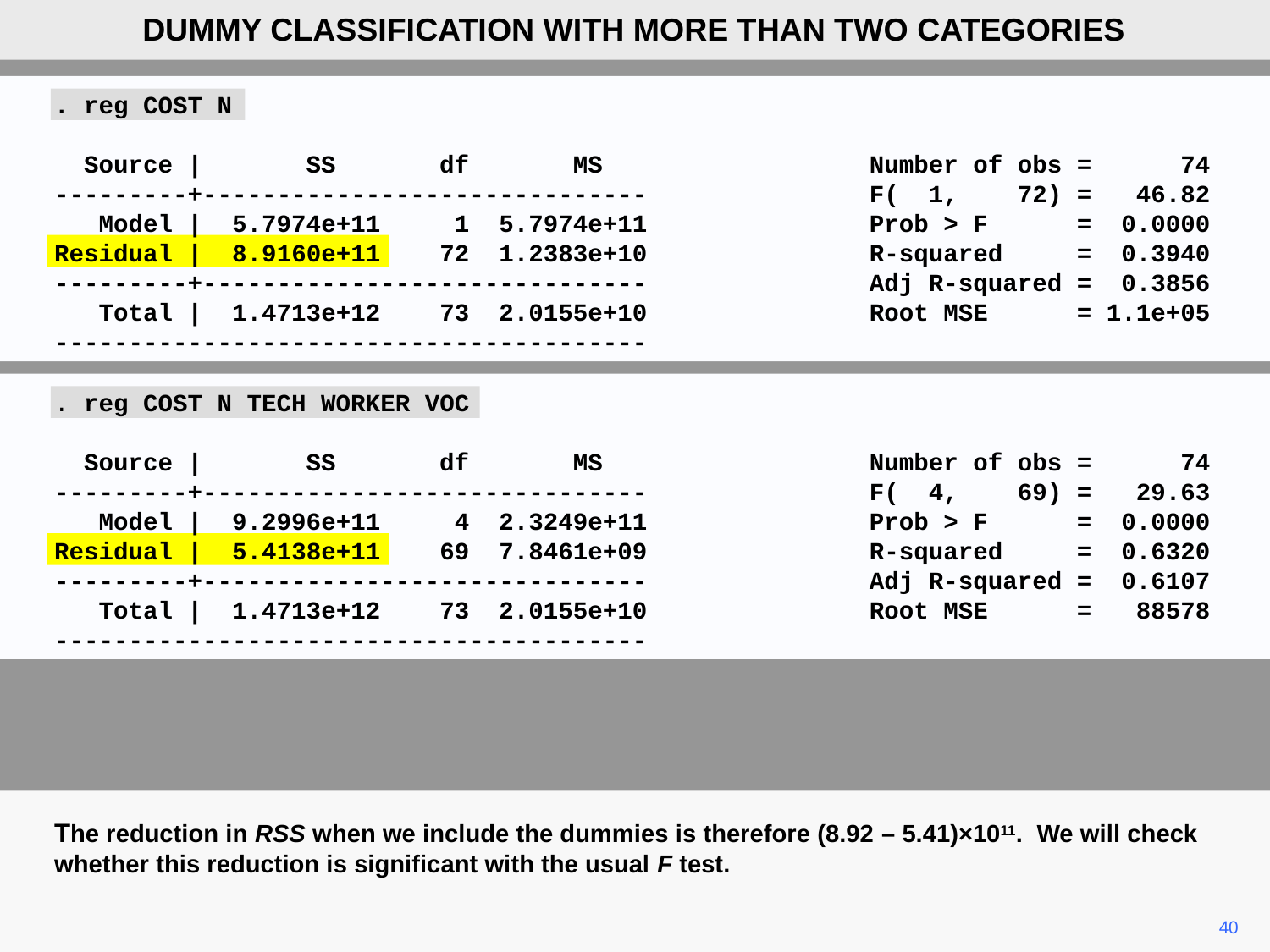

DUMMY CLASSIFICATION WITH MORE THAN TWO CATEGORIES

. reg COST N

  Source |       SS       df       MS                  Number of obs =      74
---------+------------------------------               F(  1,    72) =   46.82
   Model |  5.7974e+11     1  5.7974e+11               Prob > F      =  0.0000
Residual |  8.9160e+11    72  1.2383e+10               R-squared     =  0.3940
---------+------------------------------               Adj R-squared =  0.3856
   Total |  1.4713e+12    73  2.0155e+10               Root MSE      = 1.1e+05
----------------------------------------

. reg COST N TECH WORKER VOC

  Source |       SS       df       MS                  Number of obs =      74
---------+------------------------------               F(  4,    69) =   29.63
   Model |  9.2996e+11     4  2.3249e+11               Prob > F      =  0.0000
Residual |  5.4138e+11    69  7.8461e+09               R-squared     =  0.6320
---------+------------------------------               Adj R-squared =  0.6107
   Total |  1.4713e+12    73  2.0155e+10               Root MSE      =   88578
----------------------------------------

The reduction in RSS when we include the dummies is therefore (8.92 – 5.41)×1011.  We will check whether this reduction is significant with the usual F test.
40